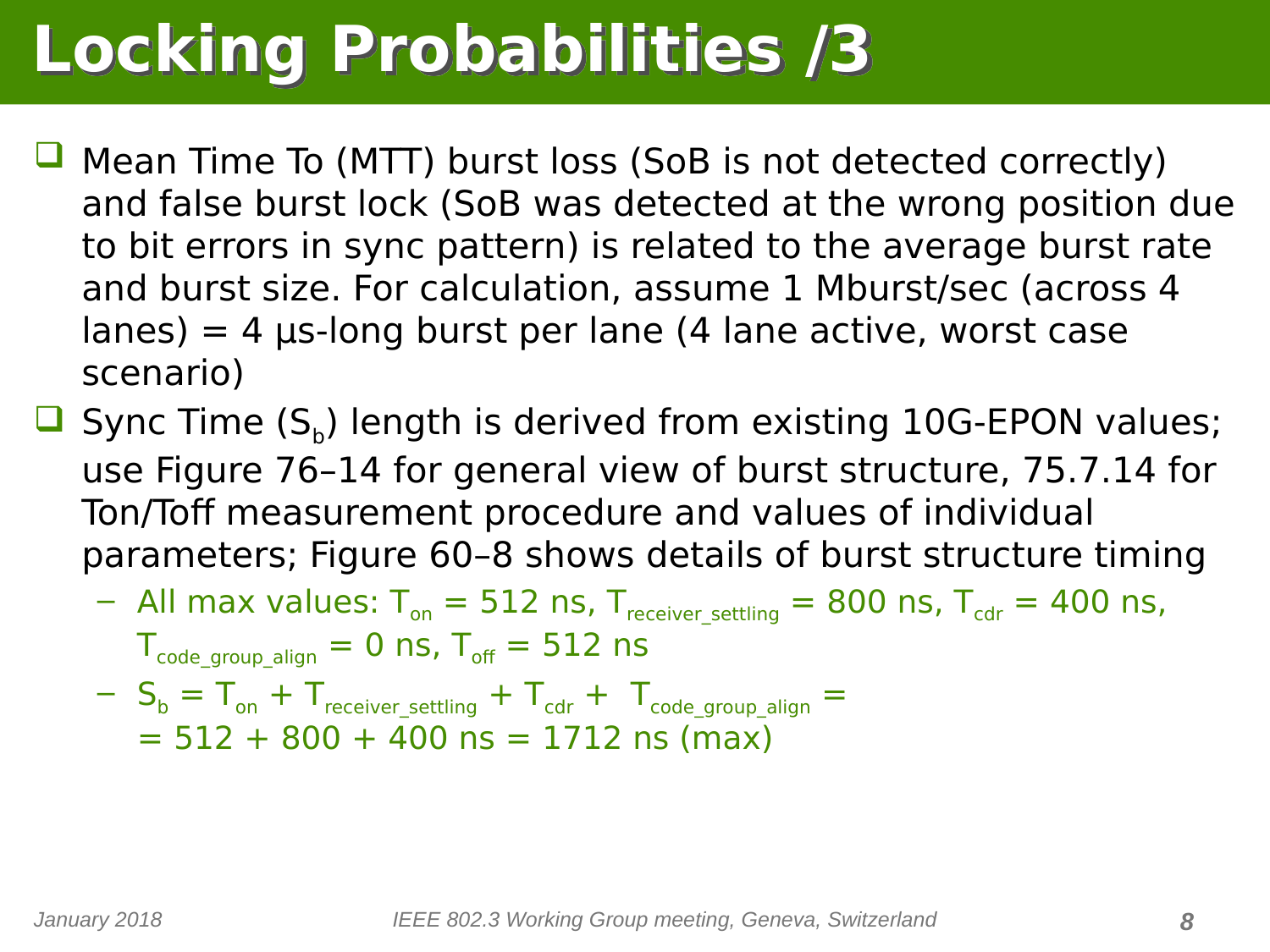

# Locking Probabilities /3
Mean Time To (MTT) burst loss (SoB is not detected correctly) and false burst lock (SoB was detected at the wrong position due to bit errors in sync pattern) is related to the average burst rate and burst size. For calculation, assume 1 Mburst/sec (across 4 lanes) = 4 µs-long burst per lane (4 lane active, worst case scenario)
Sync Time (Sb) length is derived from existing 10G-EPON values; use Figure 76–14 for general view of burst structure, 75.7.14 for Ton/Toff measurement procedure and values of individual parameters; Figure 60–8 shows details of burst structure timing
All max values: Ton = 512 ns, Treceiver_settling = 800 ns, Tcdr = 400 ns, Tcode_group_align = 0 ns, Toff = 512 ns
Sb = Ton + Treceiver_settling + Tcdr +  Tcode_group_align =
= 512 + 800 + 400 ns = 1712 ns (max)
January 2018

IEEE 802.3 Working Group meeting, Geneva, Switzerland
8